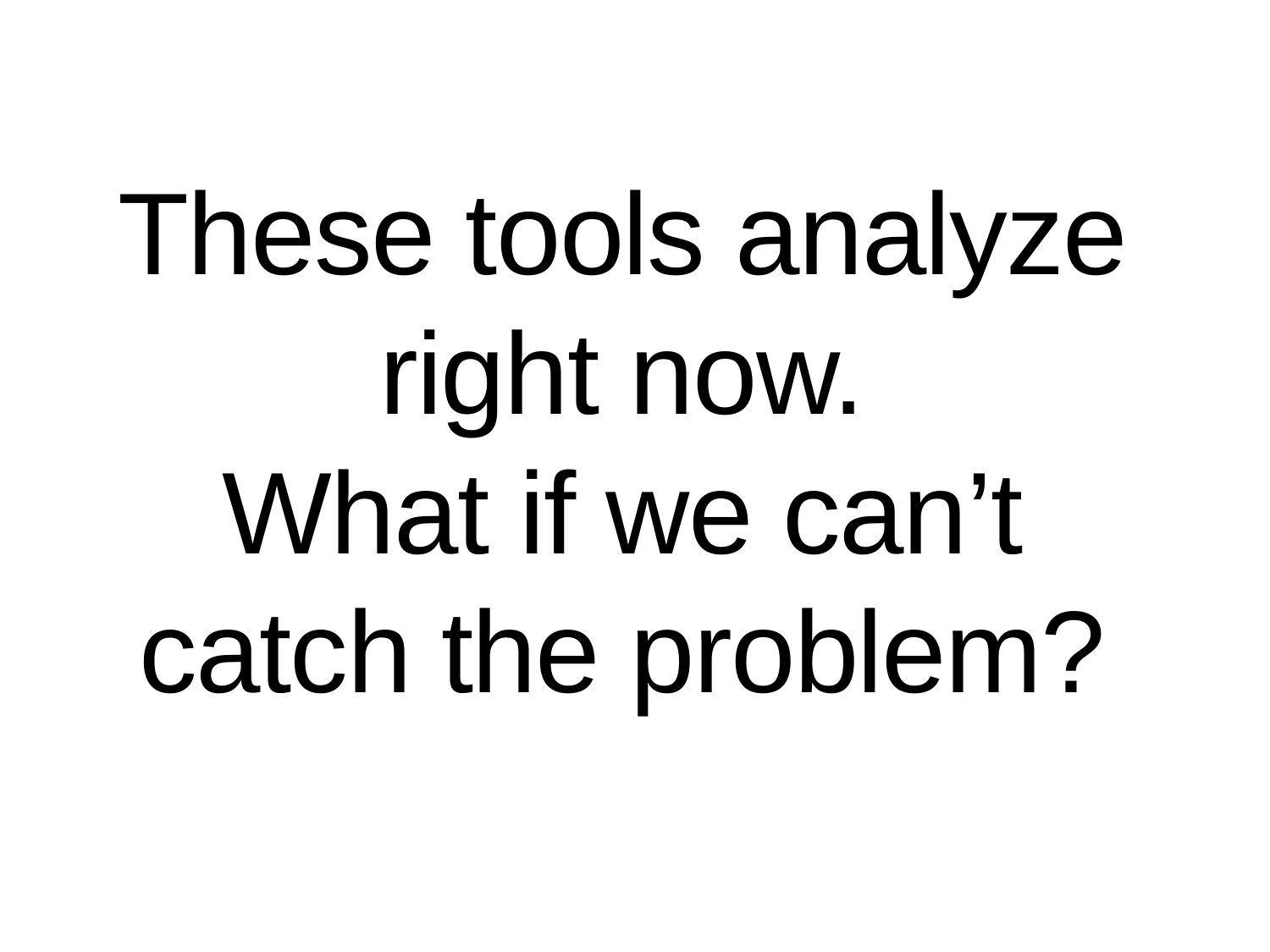

# These tools analyze right now. What if we can’t catch the problem?